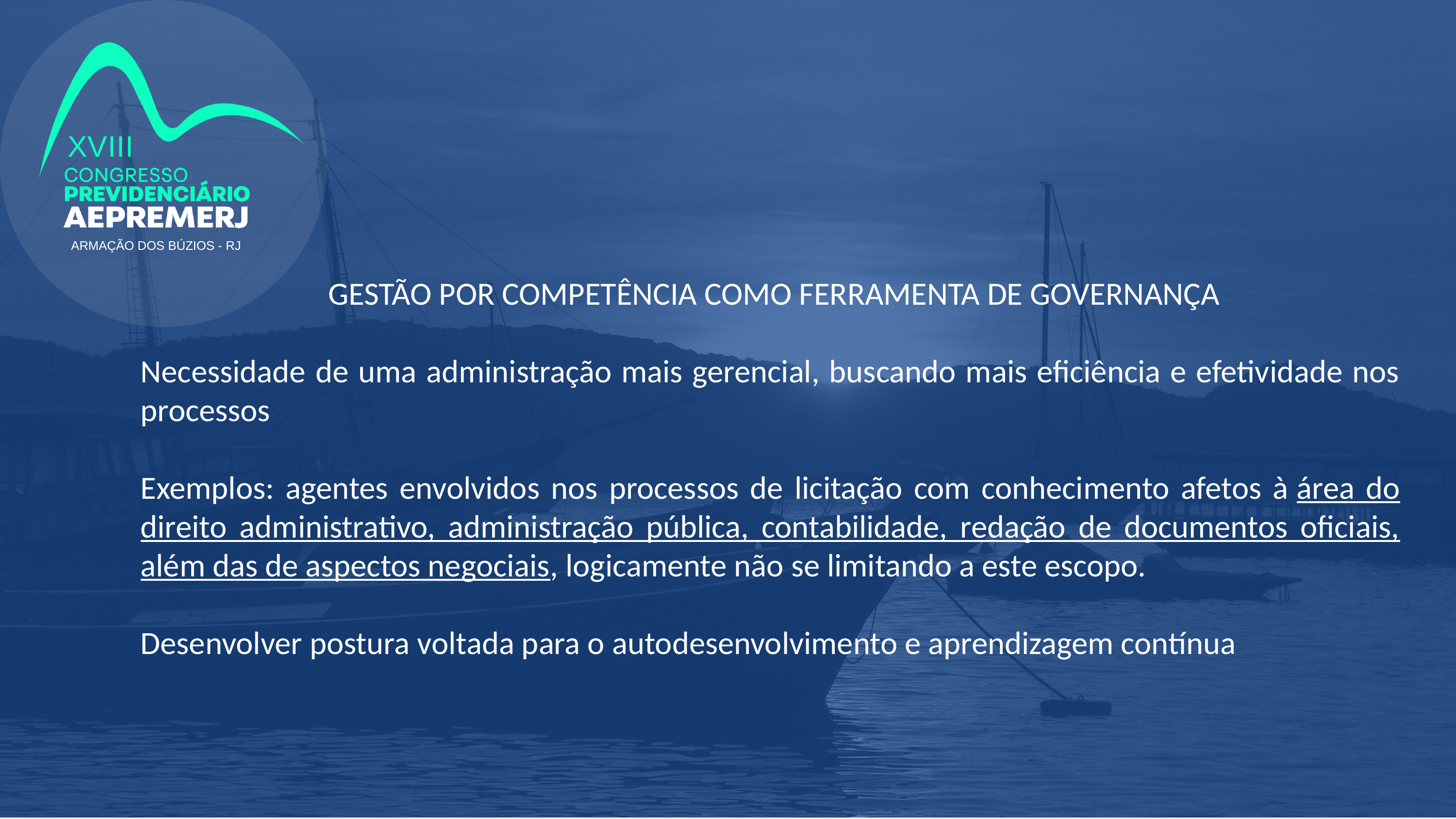

XVIII

ARMAÇÃO DOS BÚZIOS - RJ
 GESTÃO POR COMPETÊNCIA COMO FERRAMENTA DE GOVERNANÇA

Necessidade de uma administração mais gerencial, buscando mais eficiência e efetividade nos processos

Exemplos: agentes envolvidos nos processos de licitação com conhecimento afetos à área do direito administrativo, administração pública, contabilidade, redação de documentos oficiais, além das de aspectos negociais, logicamente não se limitando a este escopo.

Desenvolver postura voltada para o autodesenvolvimento e aprendizagem contínua